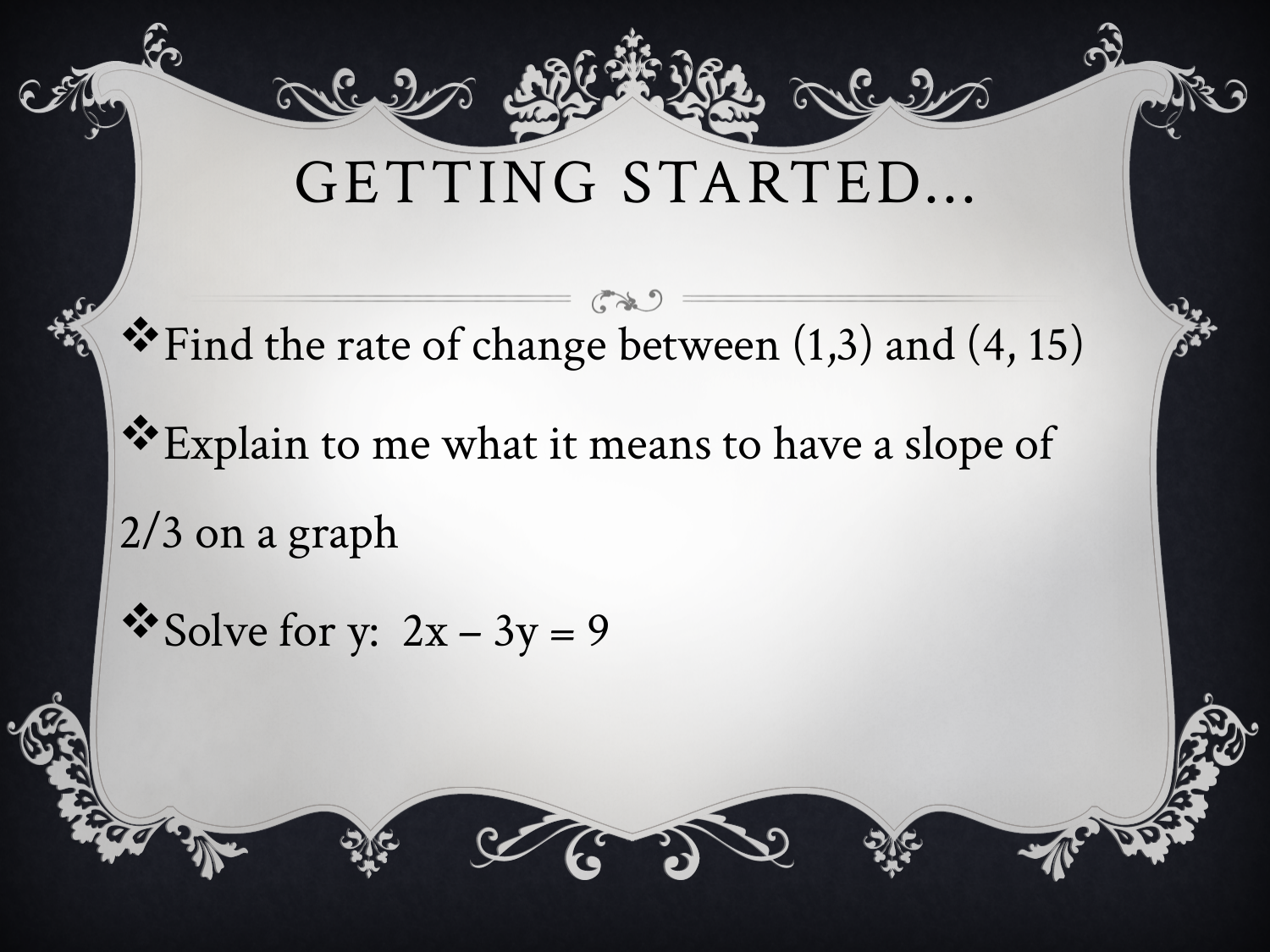

# Getting Started…
Find the rate of change between (1,3) and (4, 15)
Explain to me what it means to have a slope of 2/3 on a graph
Solve for y:  2x – 3y = 9